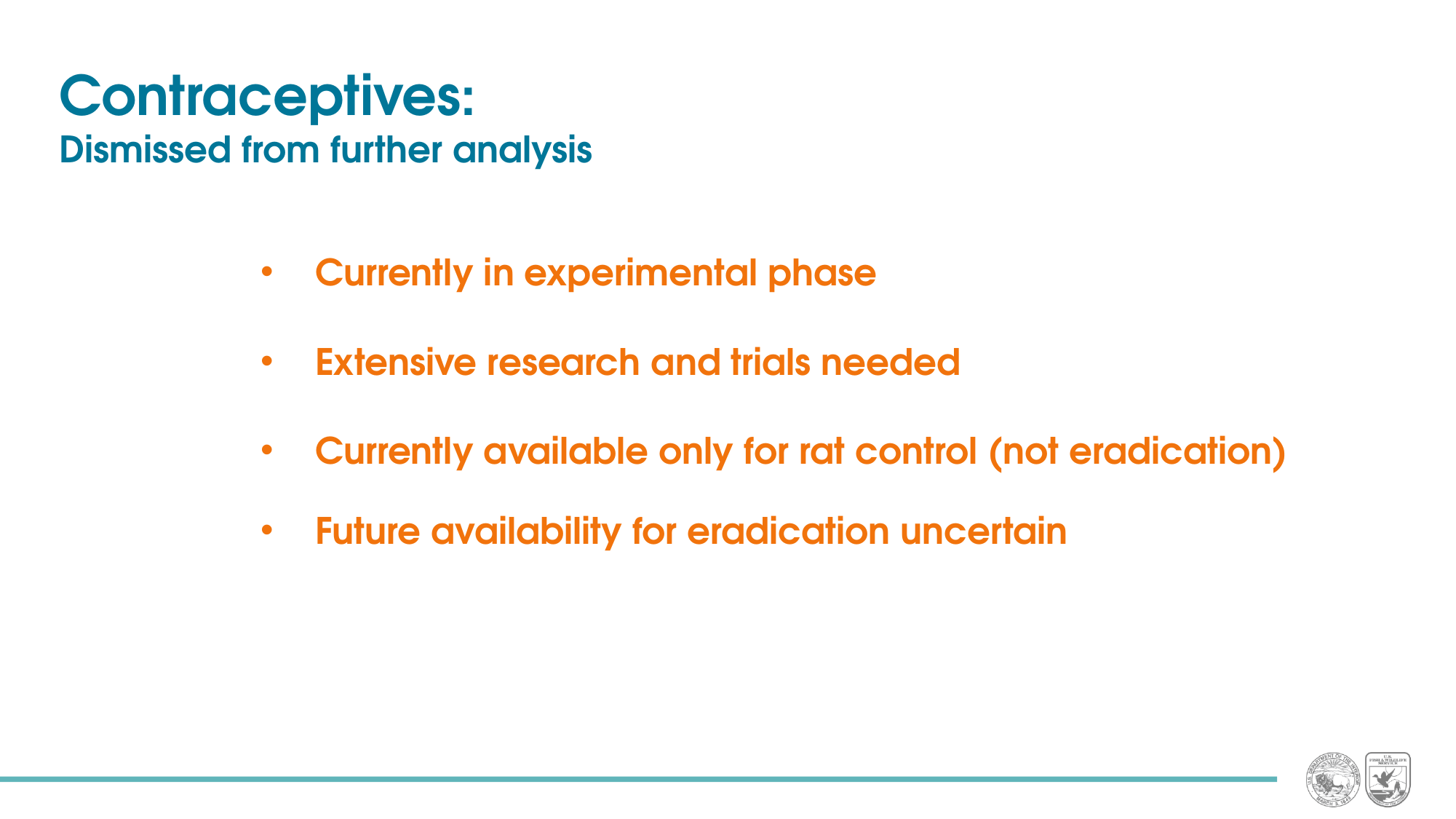

Contraceptives:
Dismissed from further analysis
Currently in experimental phase
Extensive research and trials needed
Currently available only for rat control (not eradication)
Future availability for eradication uncertain